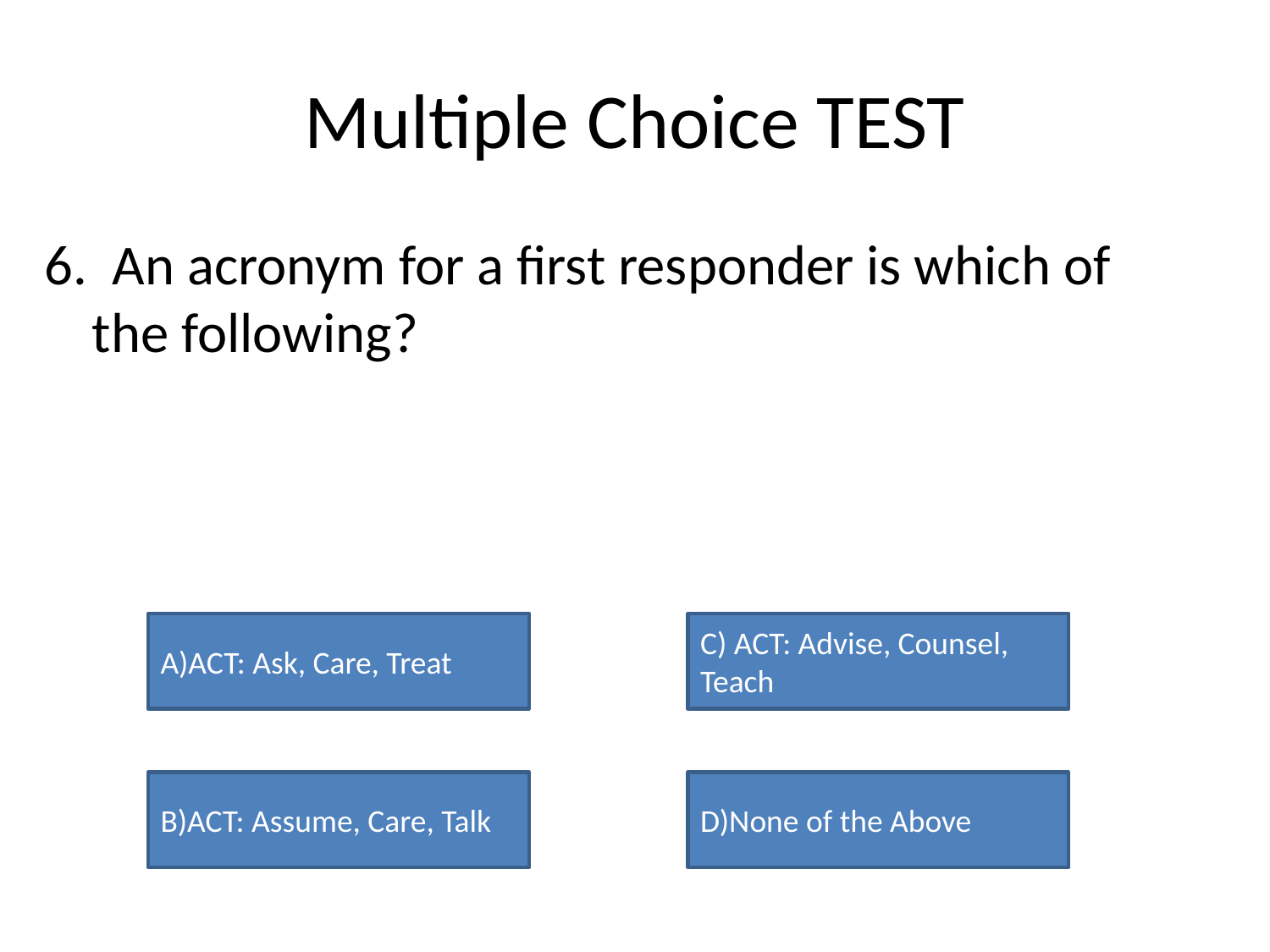

# Multiple Choice TEST
6.  An acronym for a first responder is which of the following?

A)ACT: Ask, Care, Treat
C) ACT: Advise, Counsel, Teach
B)ACT: Assume, Care, Talk
D)None of the Above